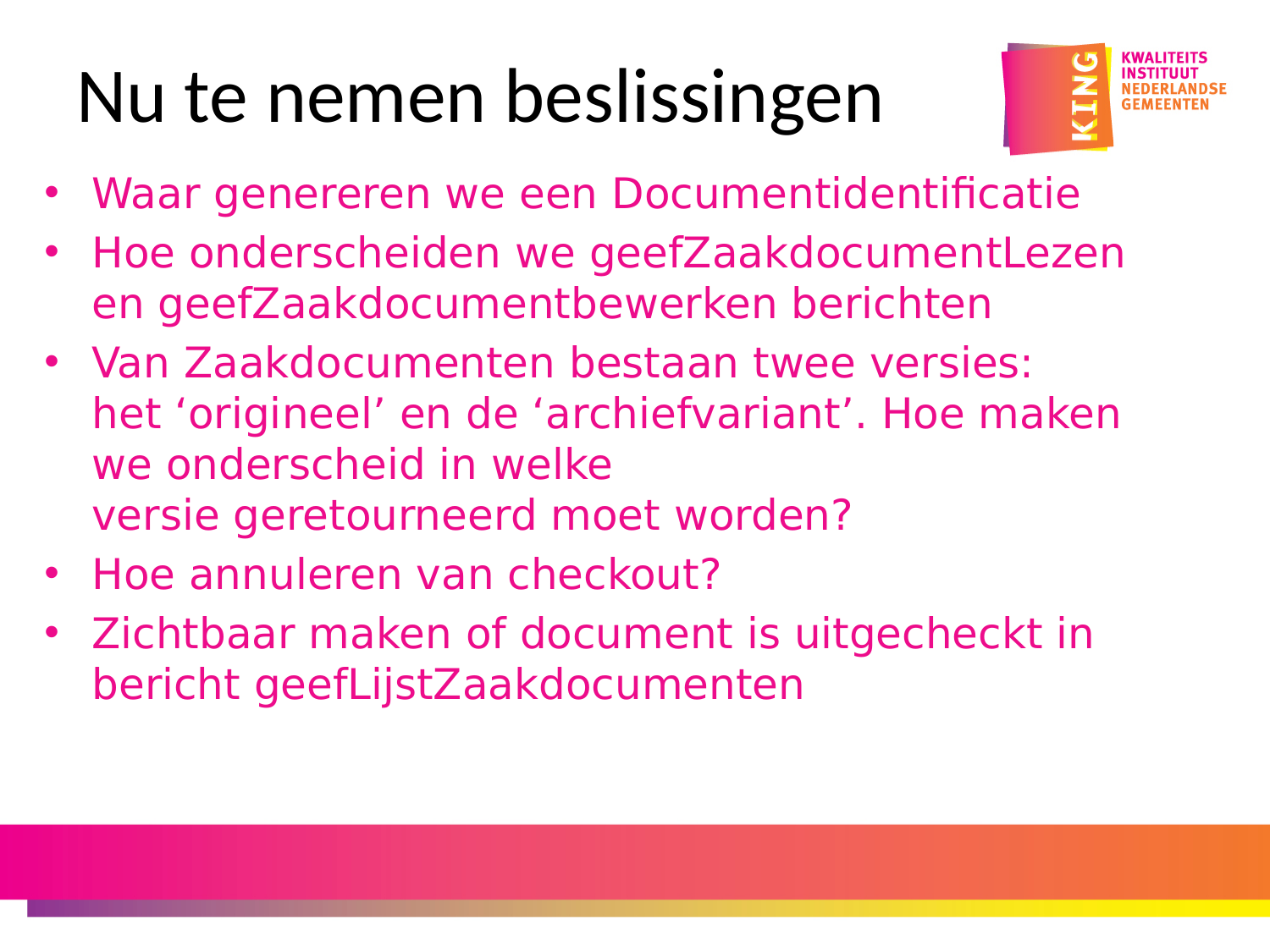

# Nu te nemen beslissingen
Waar genereren we een Documentidentificatie
Hoe onderscheiden we geefZaakdocumentLezen
en geefZaakdocumentbewerken berichten
Van Zaakdocumenten bestaan twee versies:
het ‘origineel’ en de ‘archiefvariant’. Hoe maken we onderscheid in welke
versie geretourneerd moet worden?
Hoe annuleren van checkout?
Zichtbaar maken of document is uitgecheckt in bericht geefLijstZaakdocumenten